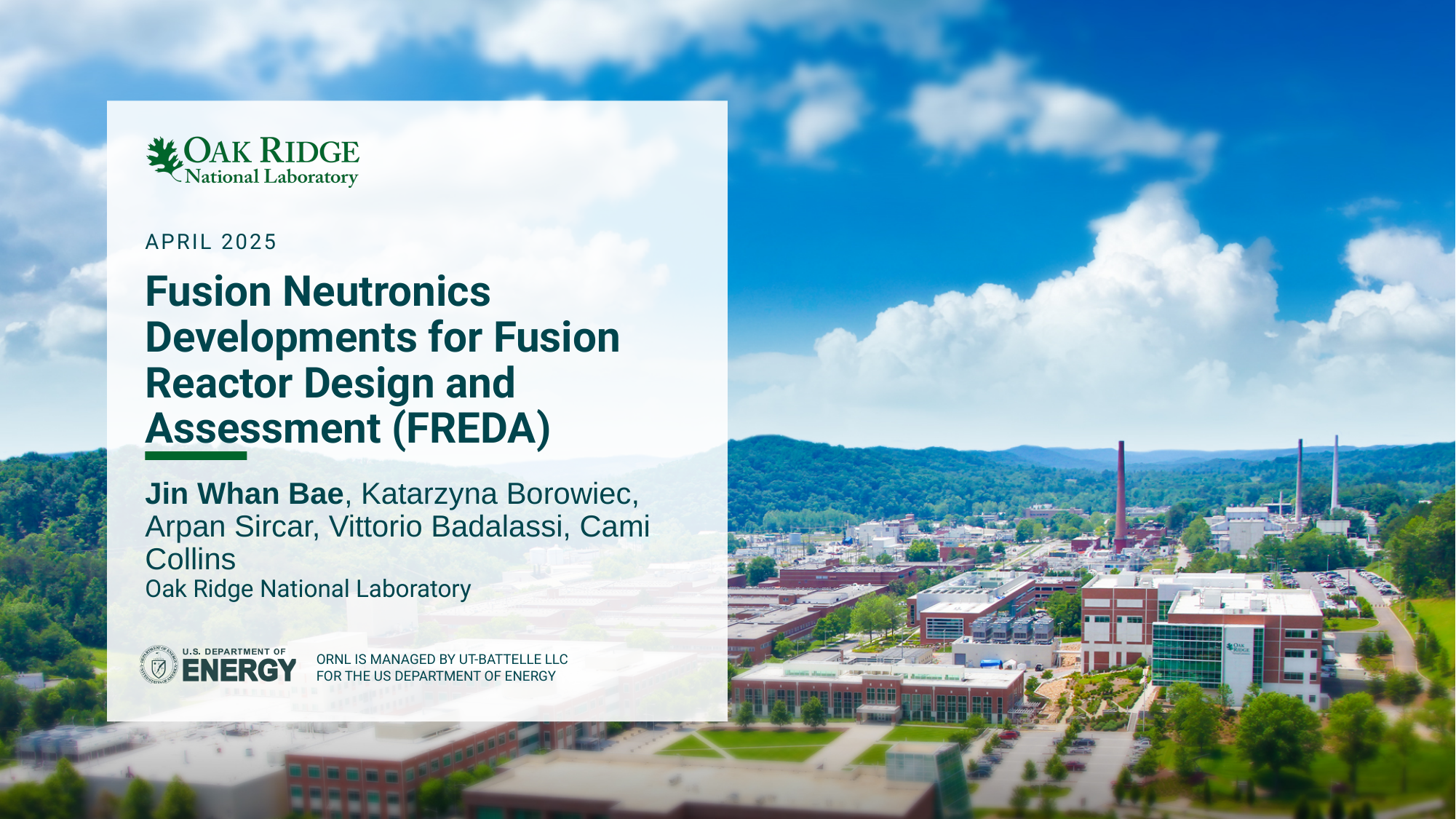

APRIL 2025
Fusion Neutronics Developments for Fusion Reactor Design and Assessment (FREDA)
Jin Whan Bae, Katarzyna Borowiec, Arpan Sircar, Vittorio Badalassi, Cami Collins
Oak Ridge National Laboratory